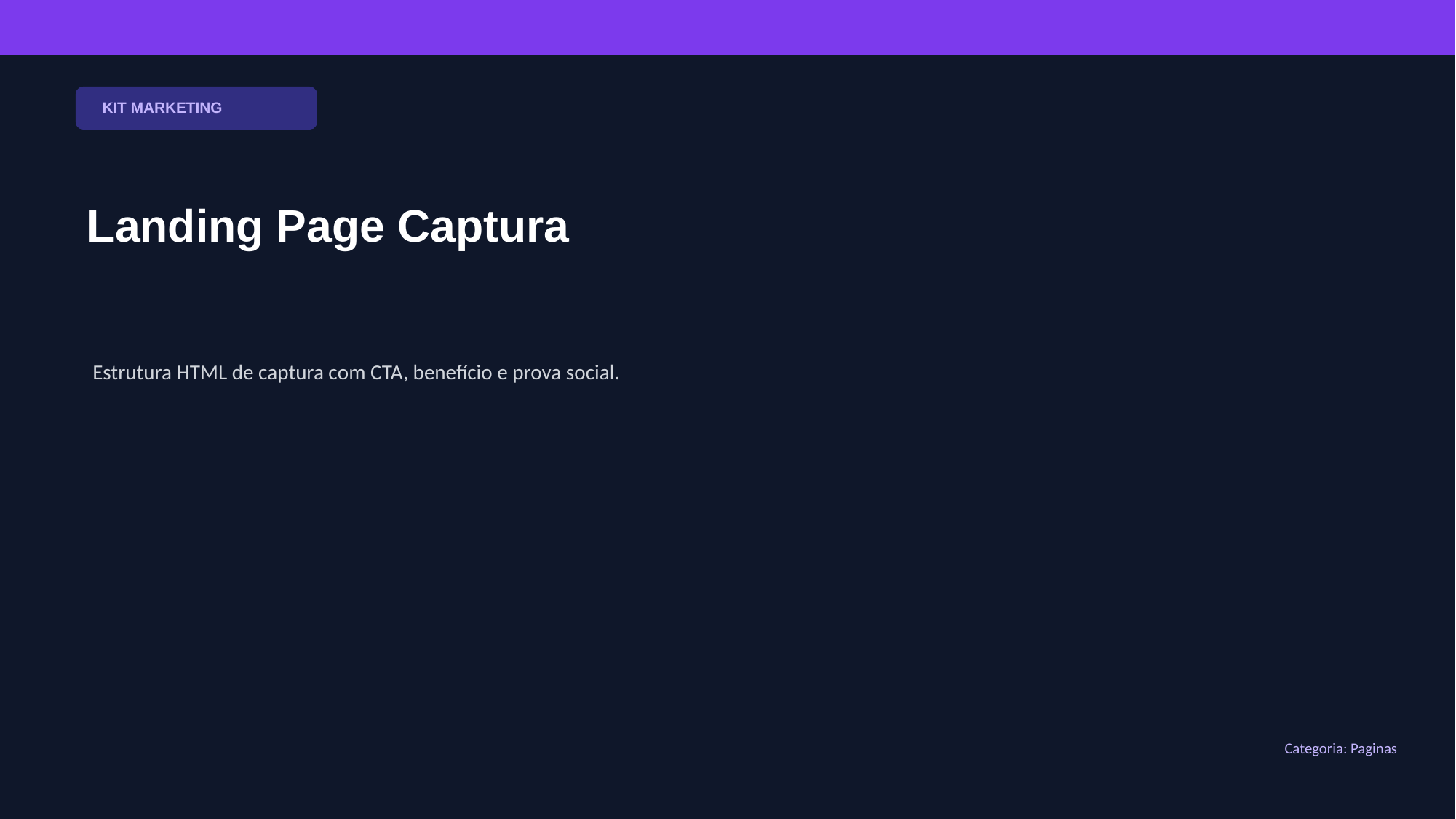

KIT MARKETING
Landing Page Captura
Estrutura HTML de captura com CTA, benefício e prova social.
Categoria: Paginas